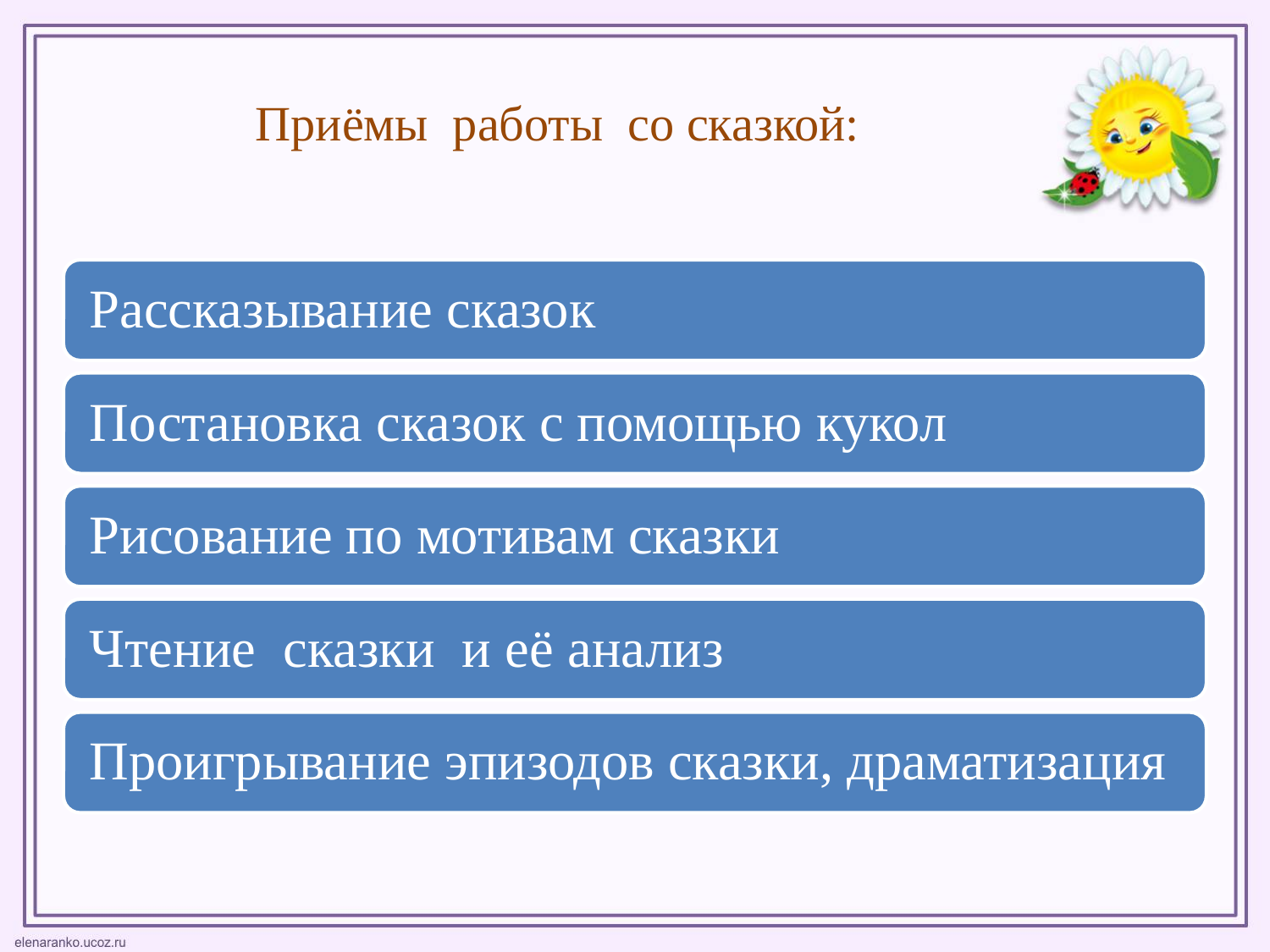

# Приёмы  работы  со сказкой:
Рассказывание сказок
Постановка сказок с помощью кукол
Рисование по мотивам сказки
Чтение  сказки  и её анализ
Проигрывание эпизодов сказки, драматизация